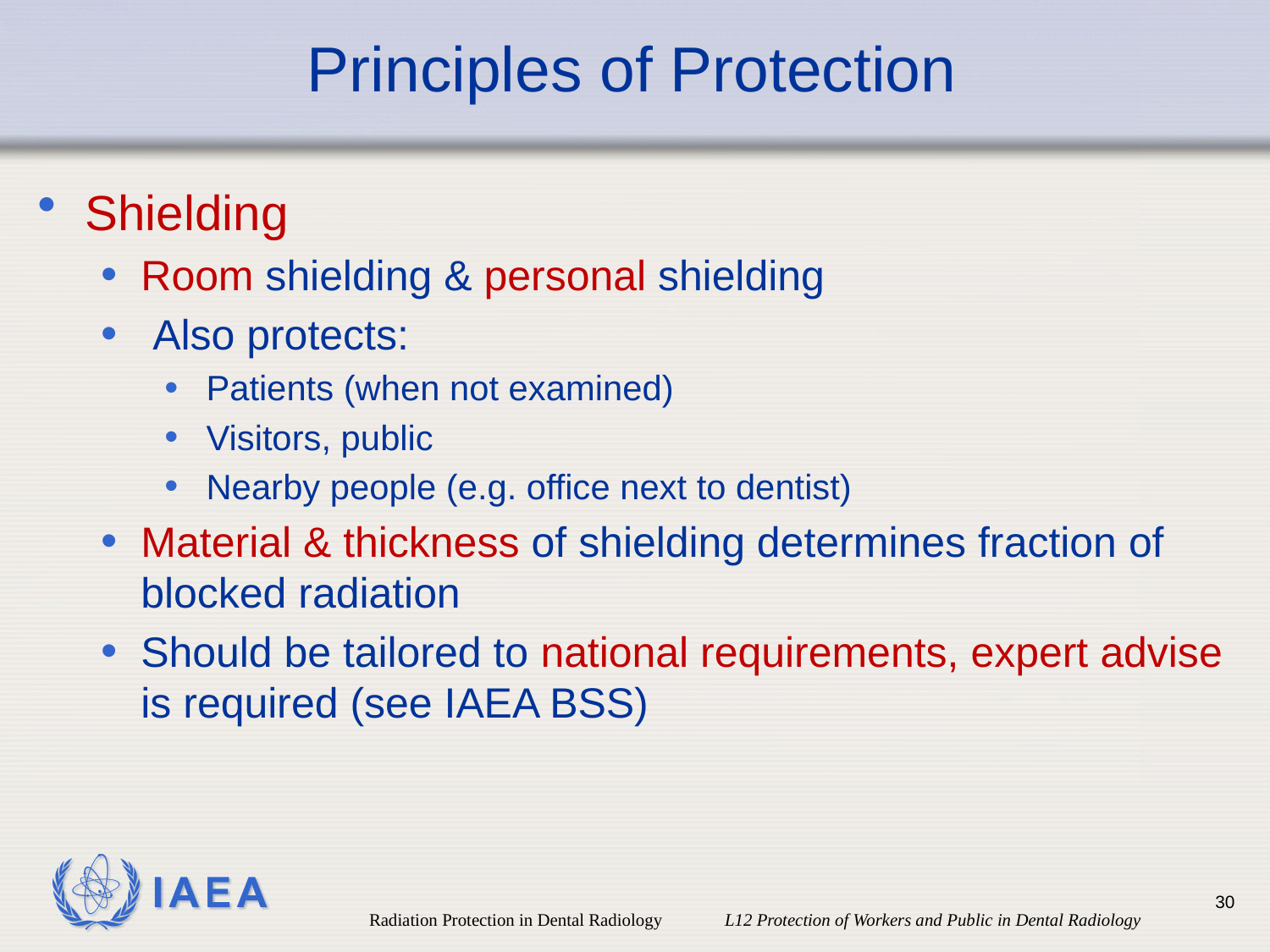

# Principles of Protection
Shielding
Room shielding & personal shielding
 Also protects:
 Patients (when not examined)
 Visitors, public
 Nearby people (e.g. office next to dentist)
Material & thickness of shielding determines fraction of blocked radiation
Should be tailored to national requirements, expert advise is required (see IAEA BSS)

30
Radiation Protection in Dental Radiology              L12 Protection of Workers and Public in Dental Radiology